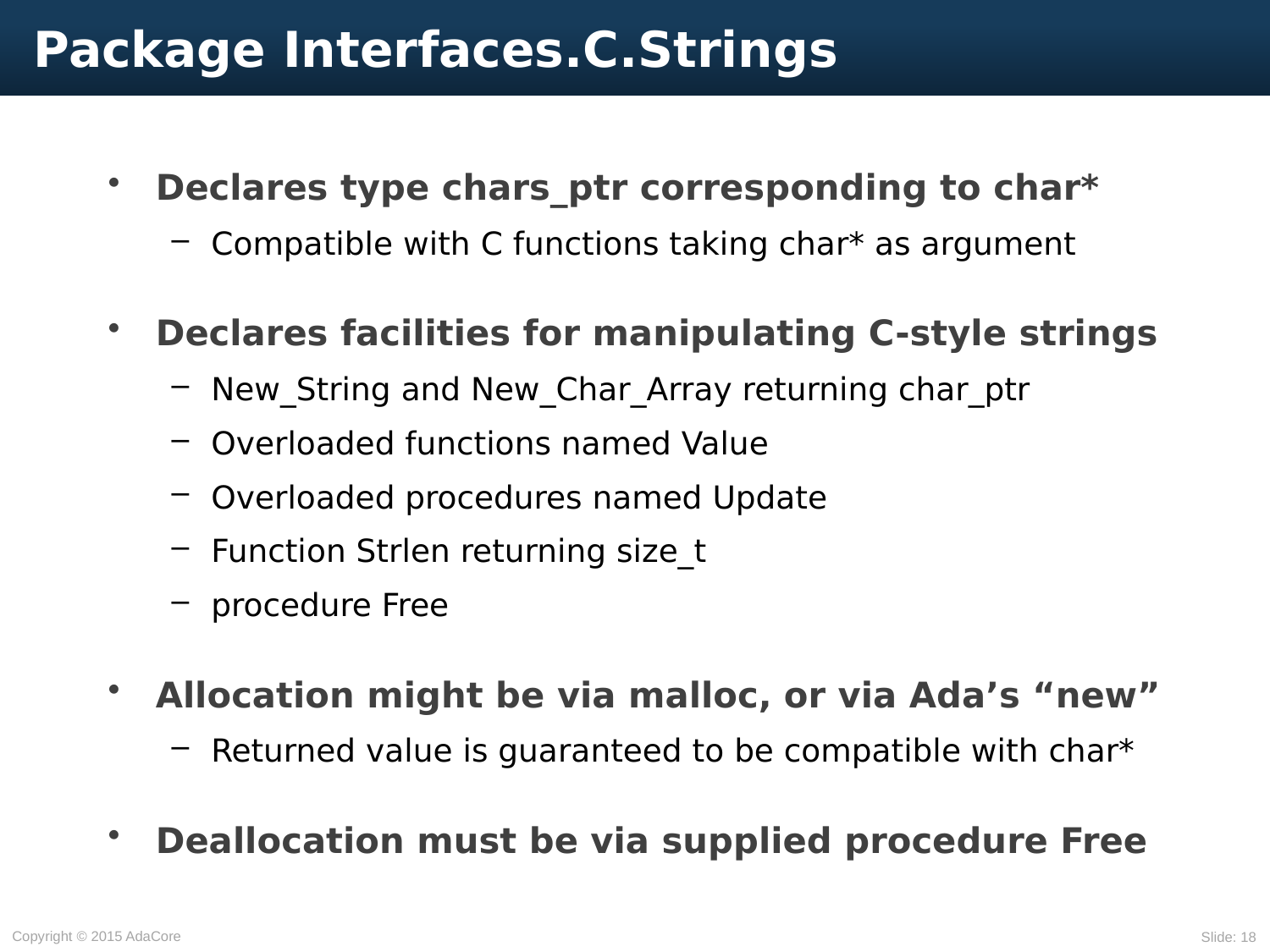

# Package Interfaces.C.Strings
Declares type chars_ptr corresponding to char*
Compatible with C functions taking char* as argument
Declares facilities for manipulating C-style strings
New_String and New_Char_Array returning char_ptr
Overloaded functions named Value
Overloaded procedures named Update
Function Strlen returning size_t
procedure Free
Allocation might be via malloc, or via Ada’s “new”
Returned value is guaranteed to be compatible with char*
Deallocation must be via supplied procedure Free